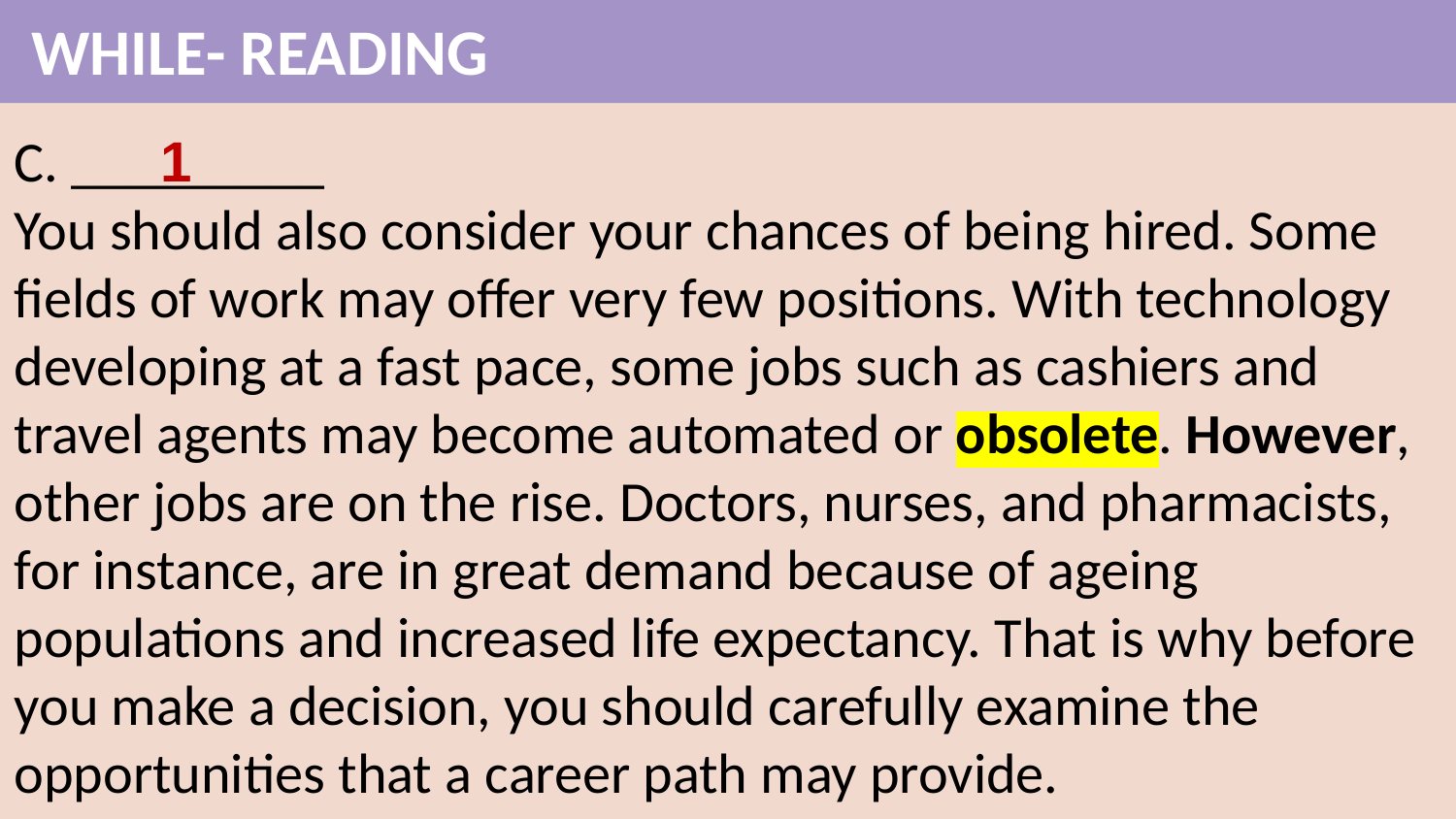

WHILE- READING
C. _________
You should also consider your chances of being hired. Some fields of work may offer very few positions. With technology developing at a fast pace, some jobs such as cashiers and travel agents may become automated or obsolete. However, other jobs are on the rise. Doctors, nurses, and pharmacists, for instance, are in great demand because of ageing populations and increased life expectancy. That is why before you make a decision, you should carefully examine the opportunities that a career path may provide.
1